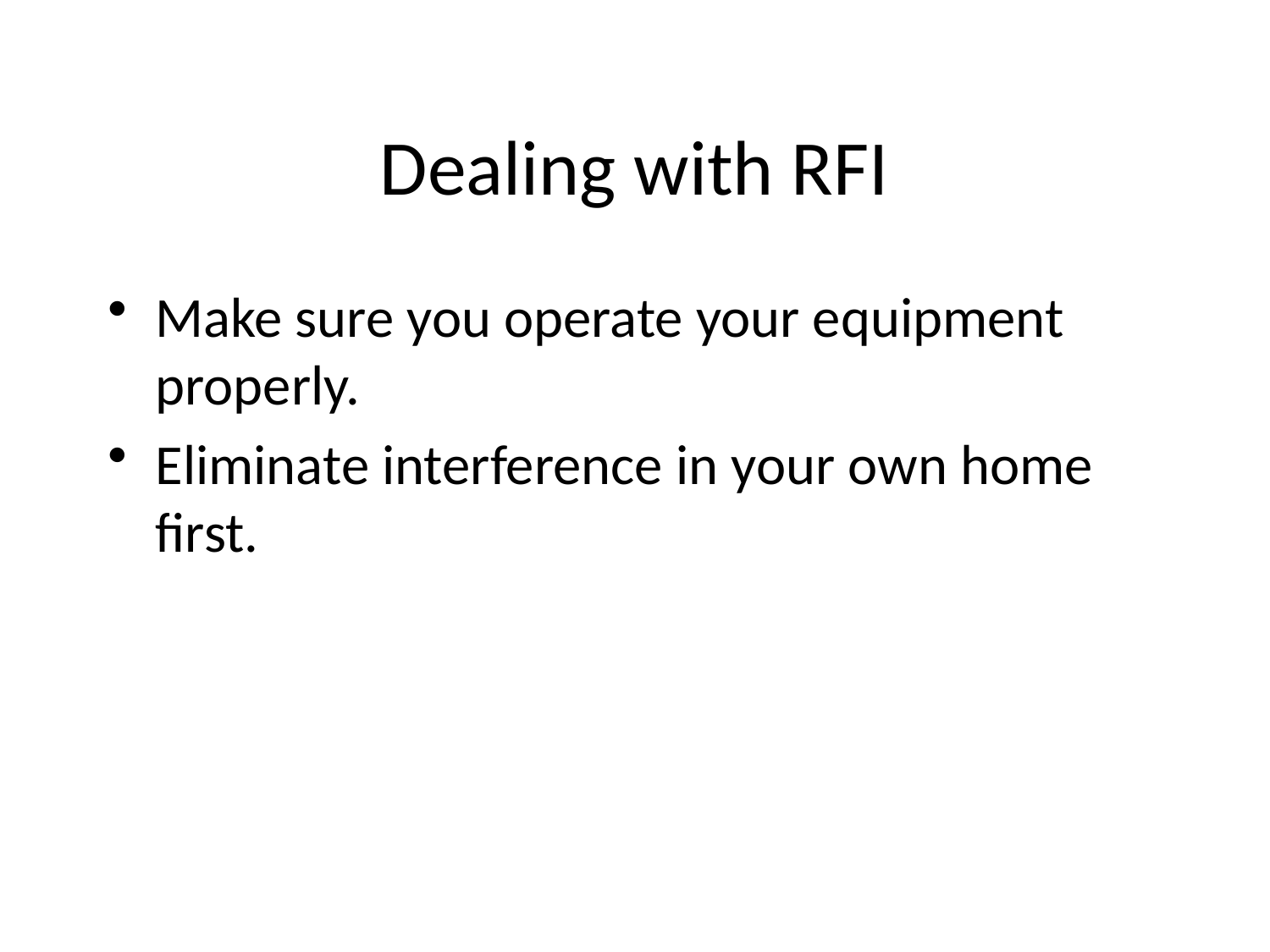

Dealing with RFI
Make sure you operate your equipment properly.
Eliminate interference in your own home first.